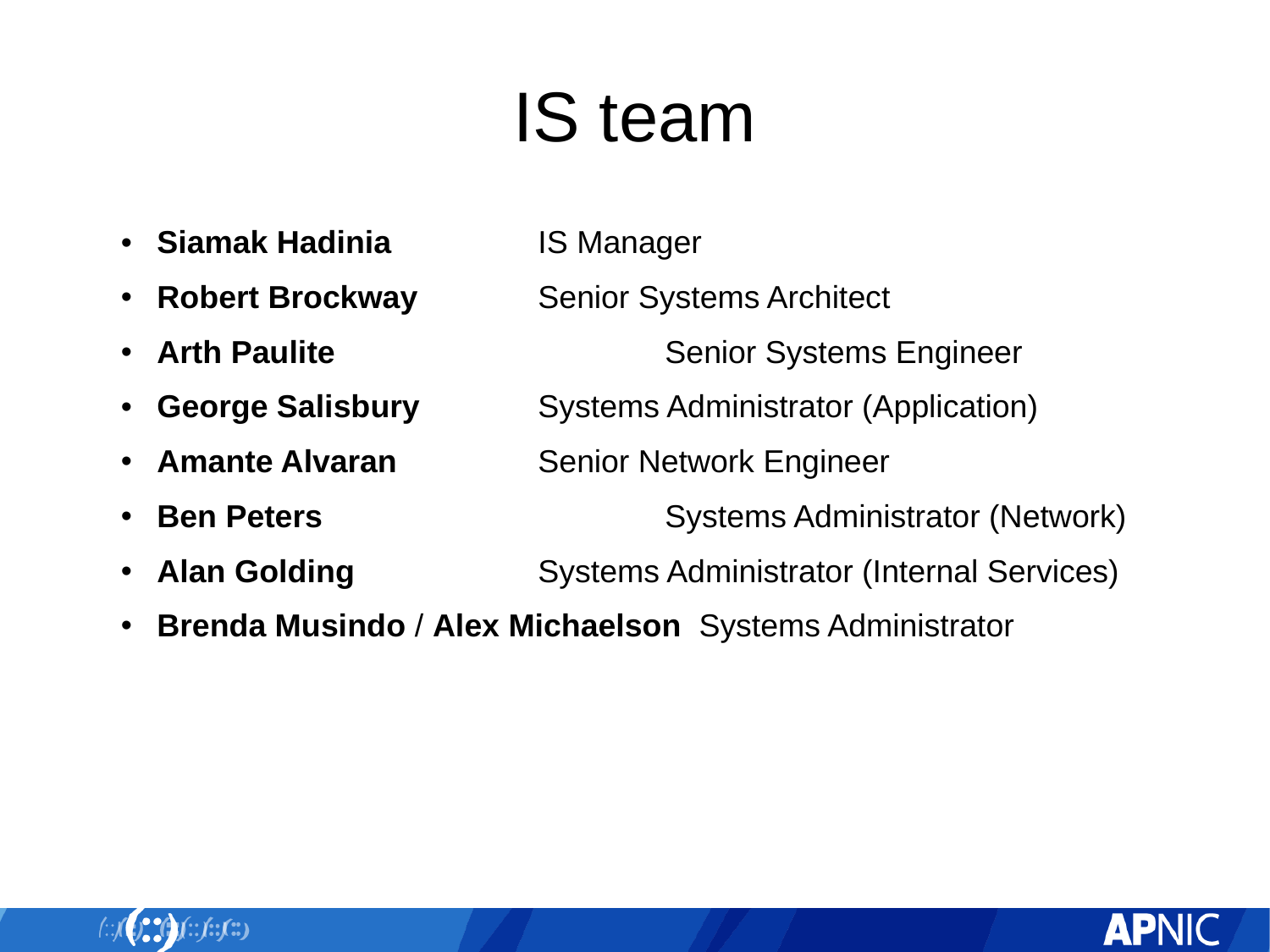

# IS team
Siamak Hadinia 		IS Manager
Robert Brockway 	Senior Systems Architect
Arth Paulite			Senior Systems Engineer
George Salisbury	Systems Administrator (Application)
Amante Alvaran		Senior Network Engineer
Ben Peters			Systems Administrator (Network)
Alan Golding		Systems Administrator (Internal Services)
Brenda Musindo / Alex Michaelson  Systems Administrator